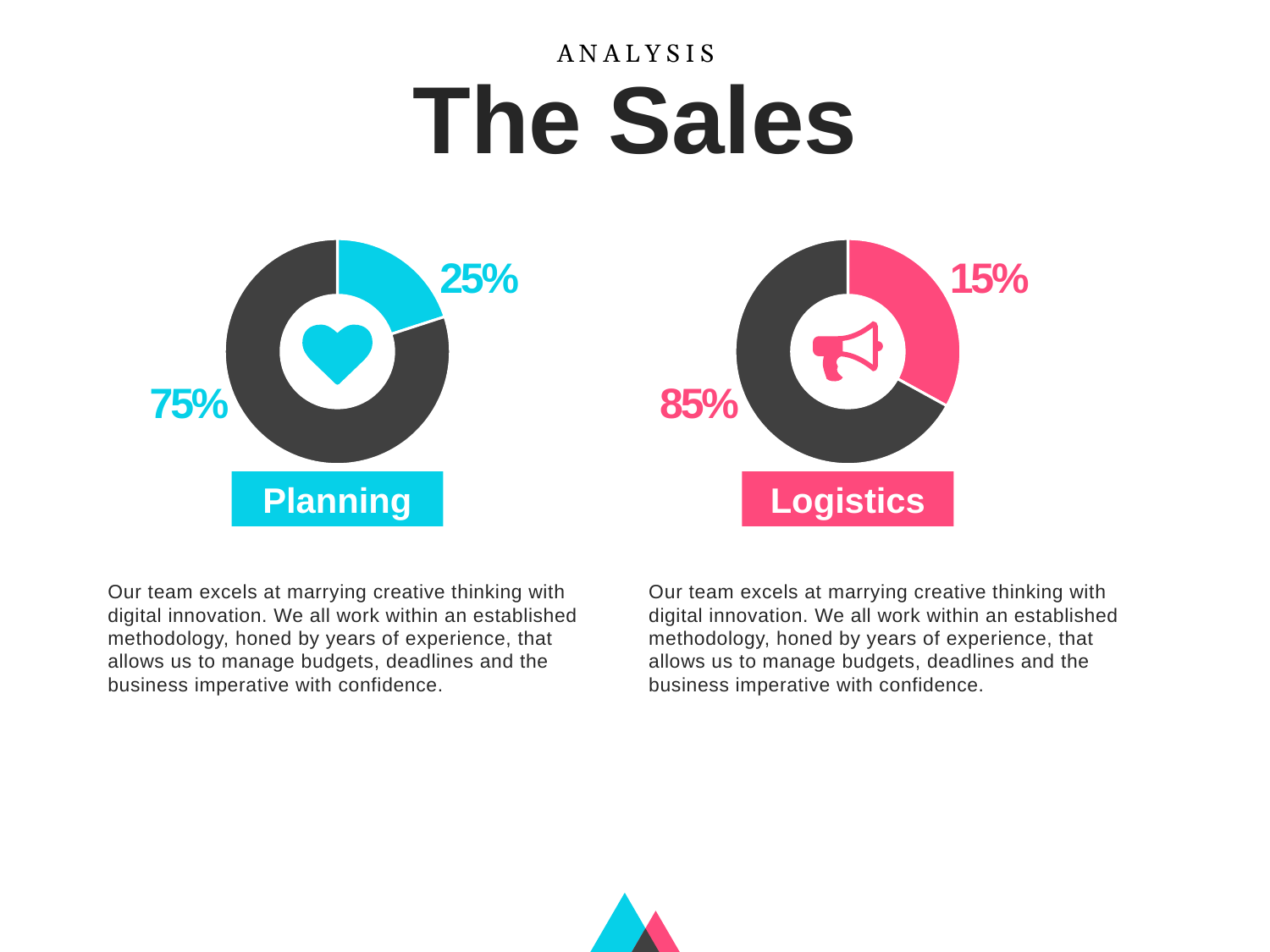

ANALYSIS
The Sales

### Chart

| Category | Percent |
|---|---|
| min | 0.2 |
| max | 0.8 |

### Chart

| Category | Percent |
|---|---|
| min | 0.33 |
| max | 0.67 |
25%
15%

75%
85%
Planning
Logistics
Our team excels at marrying creative thinking with digital innovation. We all work within an established methodology, honed by years of experience, that allows us to manage budgets, deadlines and the business imperative with confidence.
Our team excels at marrying creative thinking with digital innovation. We all work within an established methodology, honed by years of experience, that allows us to manage budgets, deadlines and the business imperative with confidence.